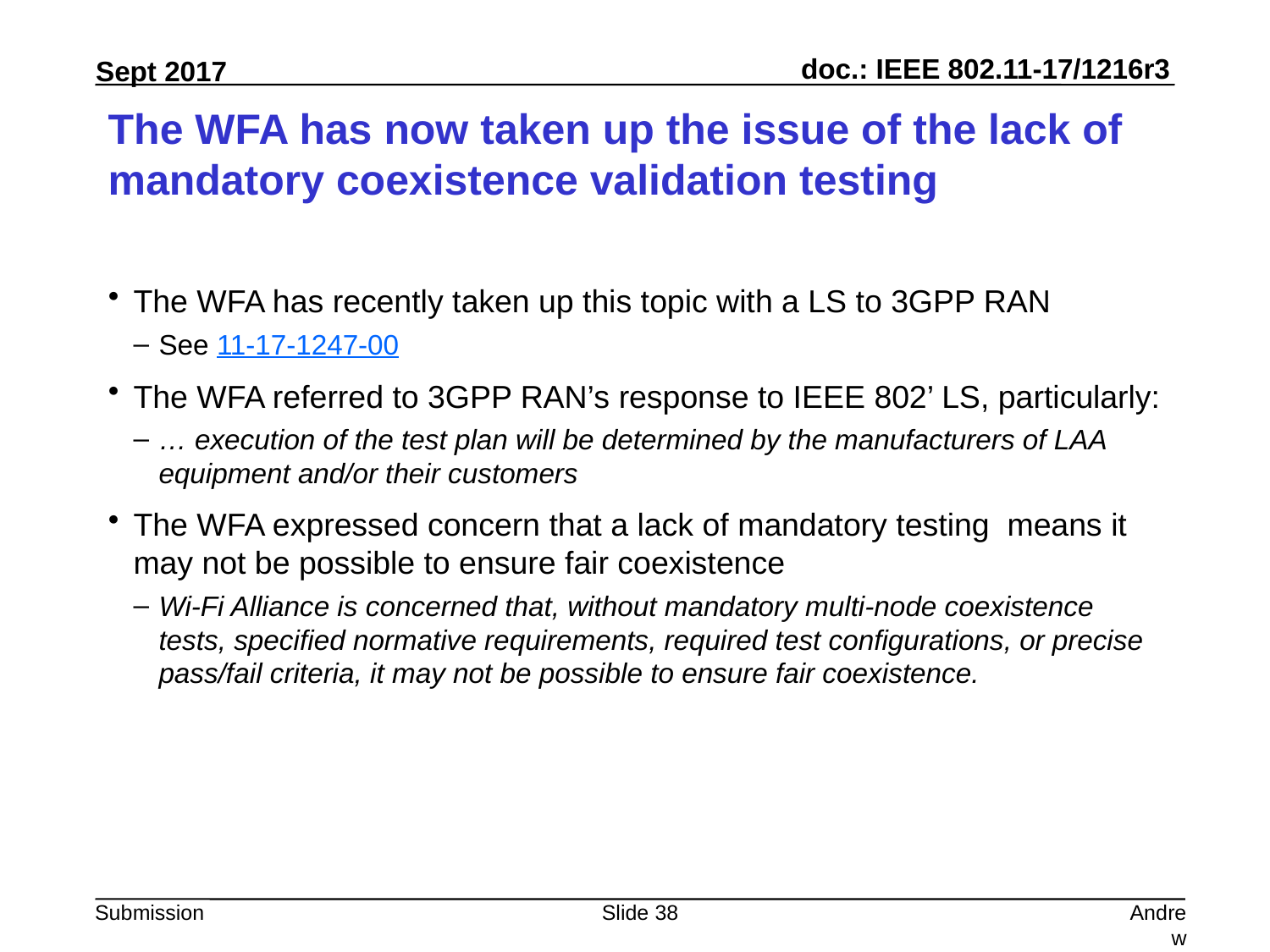

# The WFA has now taken up the issue of the lack of mandatory coexistence validation testing
The WFA has recently taken up this topic with a LS to 3GPP RAN
See 11-17-1247-00
The WFA referred to 3GPP RAN’s response to IEEE 802’ LS, particularly:
… execution of the test plan will be determined by the manufacturers of LAA equipment and/or their customers
The WFA expressed concern that a lack of mandatory testing  means it may not be possible to ensure fair coexistence
Wi‐Fi Alliance is concerned that, without mandatory multi‐node coexistence tests, specified normative requirements, required test configurations, or precise pass/fail criteria, it may not be possible to ensure fair coexistence.
Slide 38
Andrew Myles, Cisco